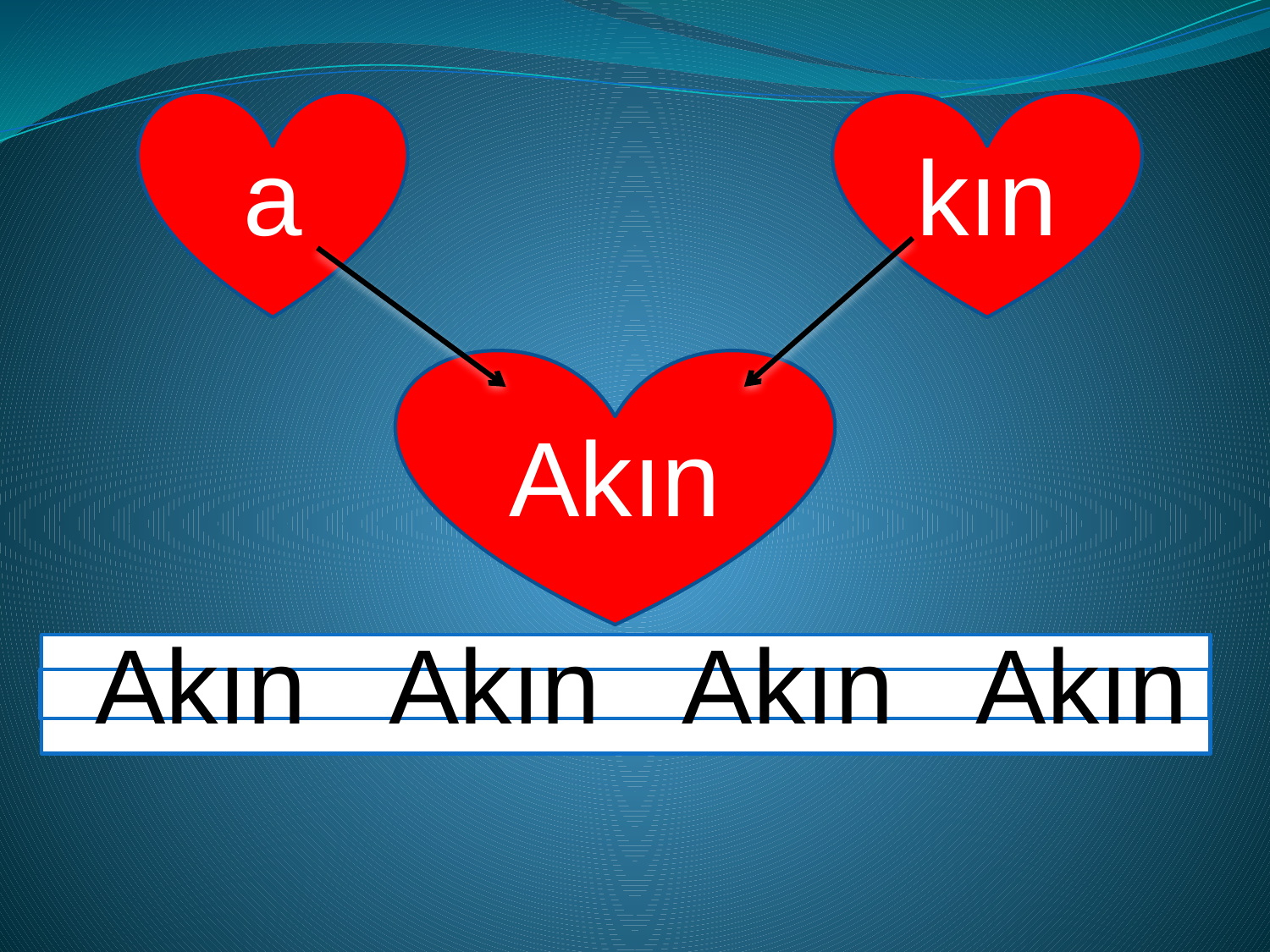

a
kın

Akın

   Akın   Akın   Akın   Akın